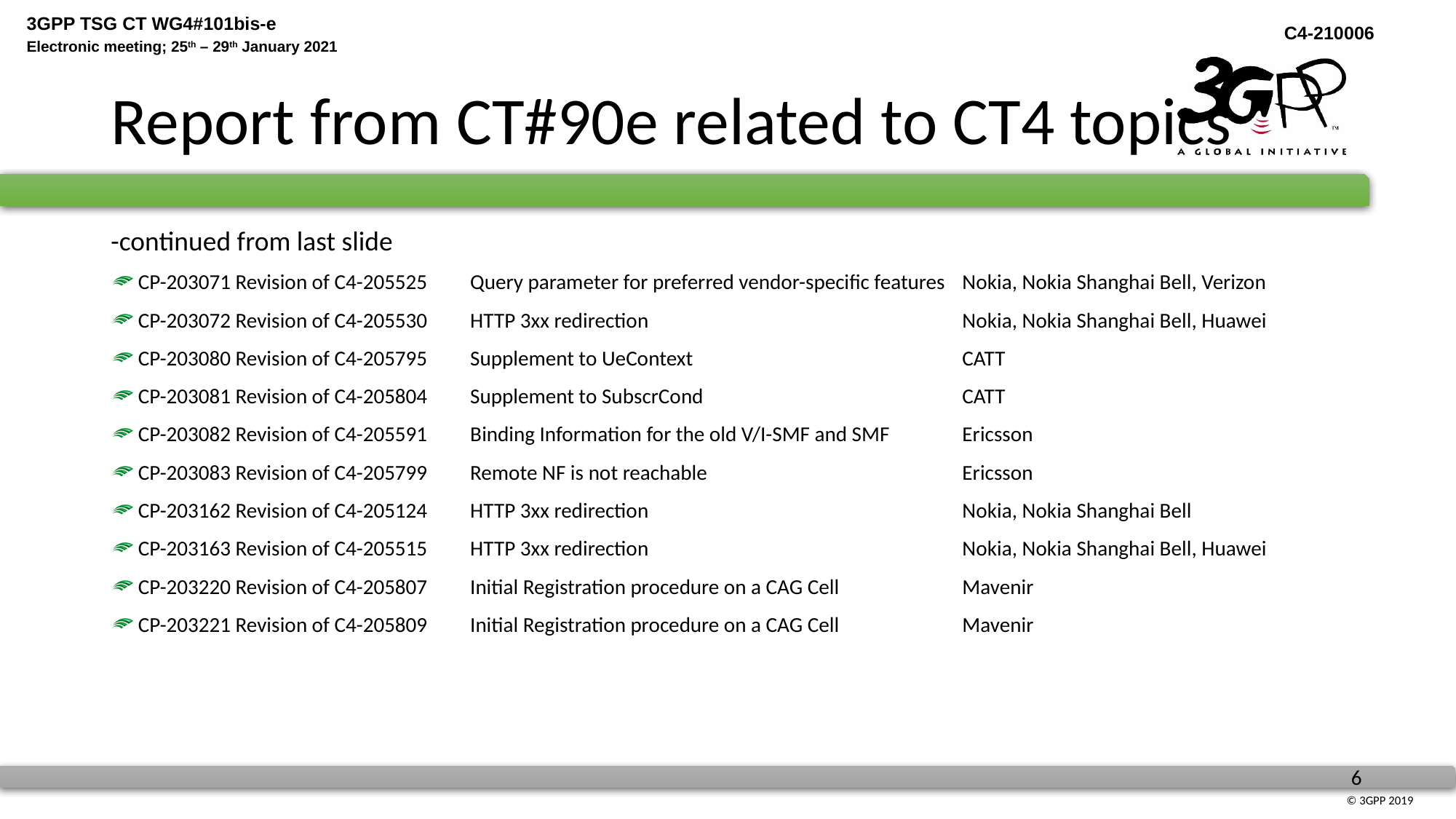

# Report from CT#90e related to CT4 topics
-continued from last slide
CP-203071 Revision of C4-205525	Query parameter for preferred vendor-specific features	Nokia, Nokia Shanghai Bell, Verizon
CP-203072 Revision of C4-205530	HTTP 3xx redirection	Nokia, Nokia Shanghai Bell, Huawei
CP-203080 Revision of C4-205795 	Supplement to UeContext	CATT
CP-203081 Revision of C4-205804 	Supplement to SubscrCond	CATT
CP-203082 Revision of C4-205591	Binding Information for the old V/I-SMF and SMF	Ericsson
CP-203083 Revision of C4-205799 	Remote NF is not reachable	Ericsson
CP-203162 Revision of C4-205124 	HTTP 3xx redirection	Nokia, Nokia Shanghai Bell
CP-203163 Revision of C4-205515	HTTP 3xx redirection	Nokia, Nokia Shanghai Bell, Huawei
CP-203220 Revision of C4-205807	Initial Registration procedure on a CAG Cell	Mavenir
CP-203221 Revision of C4-205809	Initial Registration procedure on a CAG Cell	Mavenir